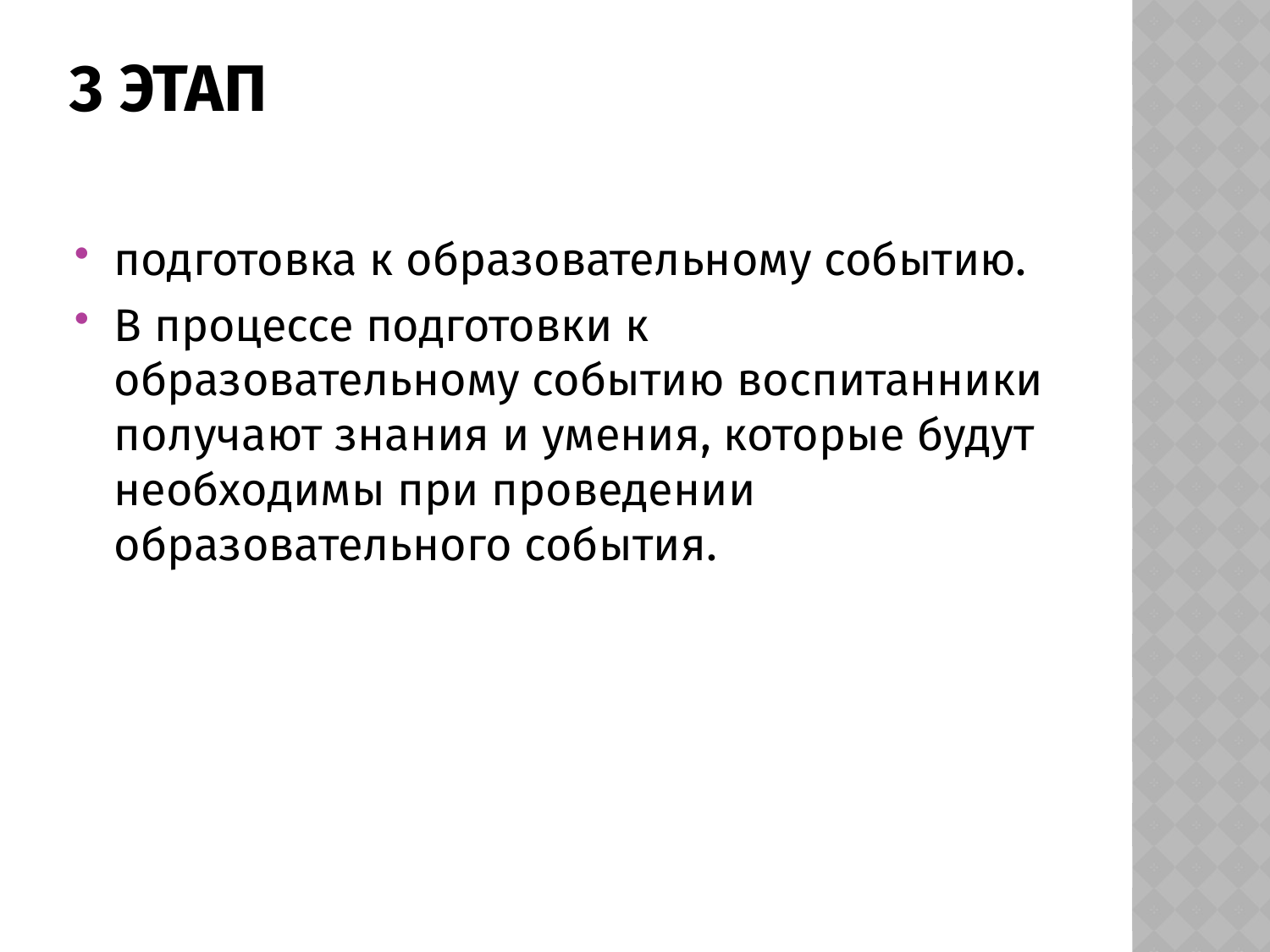

# 3 этап
подготовка к образовательному событию.
В процессе подготовки к образовательному событию воспитанники получают знания и умения, которые будут необходимы при проведении образовательного события.